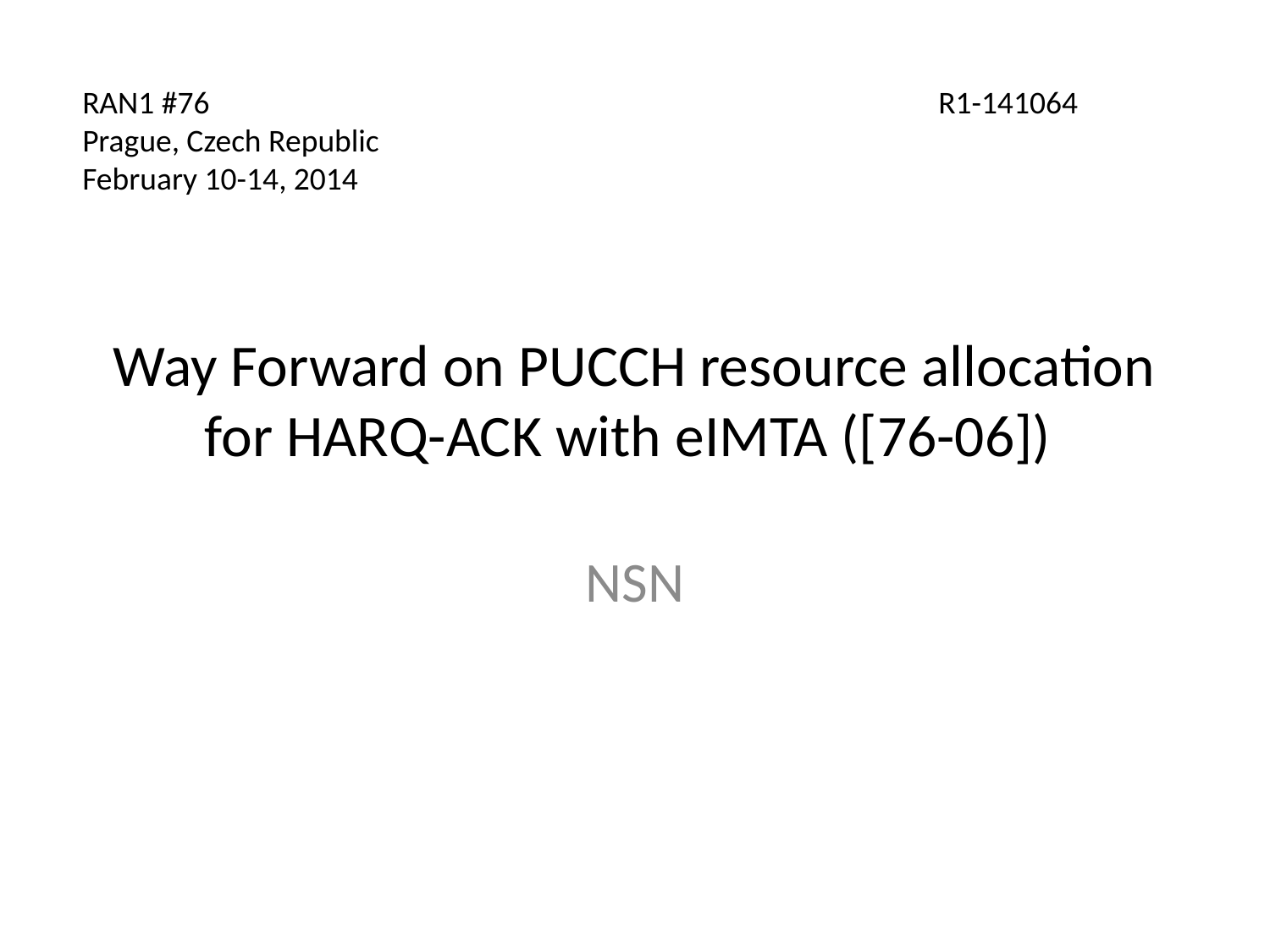

RAN1 #76
Prague, Czech Republic
February 10-14, 2014
R1-141064
# Way Forward on PUCCH resource allocation for HARQ-ACK with eIMTA ([76-06])
NSN